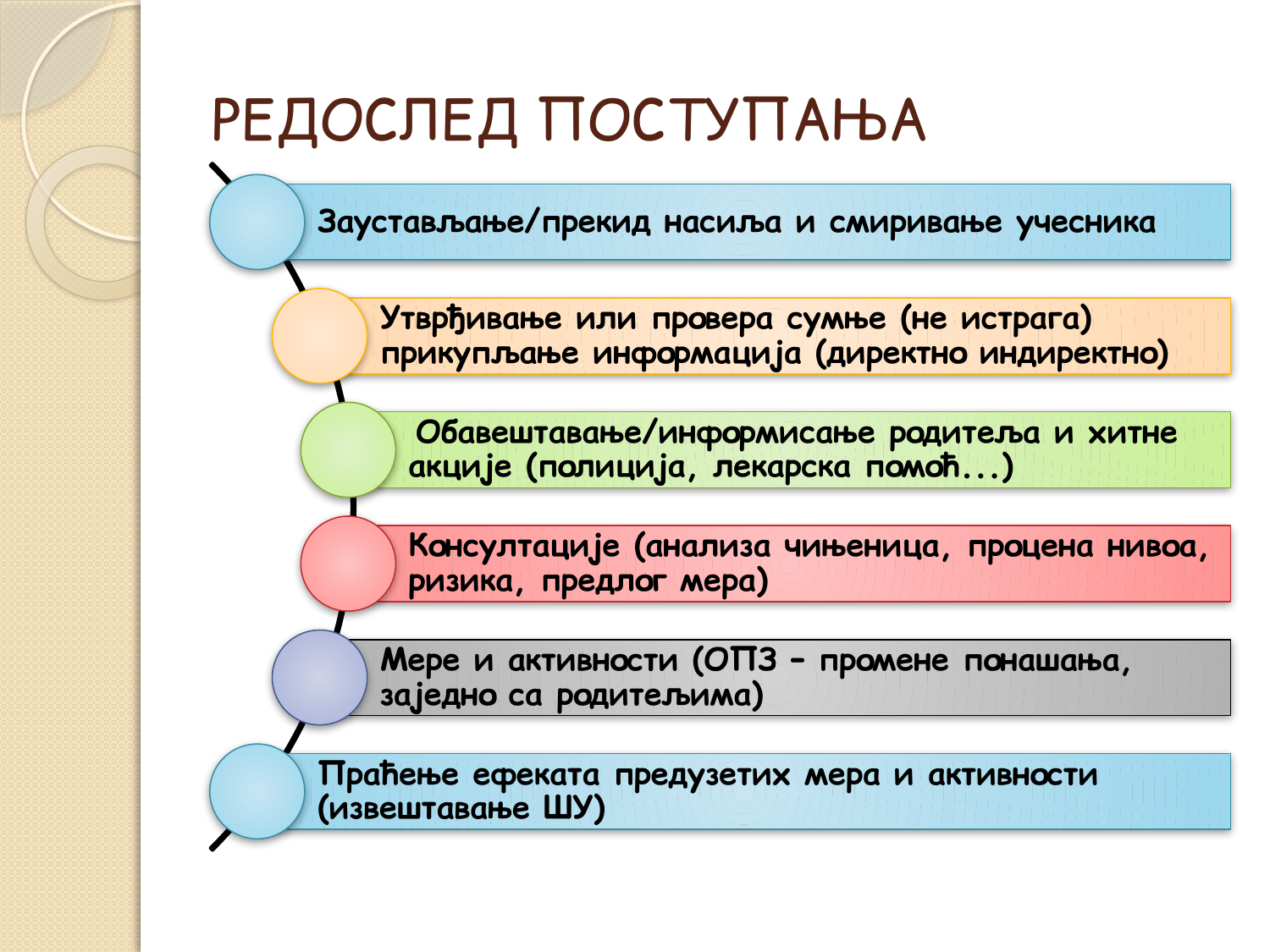

# РЕДОСЛЕД ПОСТУПАЊА
Заустављање/прекид насиља и смиривање учесника
Утврђивање или провера сумње (не истрага) прикупљање информација (директно индиректно)
 Обавештавање/информисање родитеља и хитне акције (полиција, лекарска помоћ...)
Консултације (анализа чињеница, процена нивоa, ризика, предлог мера)
Мере и активности (ОПЗ – промене понашања, заједно са родитељима)
Праћење ефеката предузетих мера и активности  (извештавање ШУ)